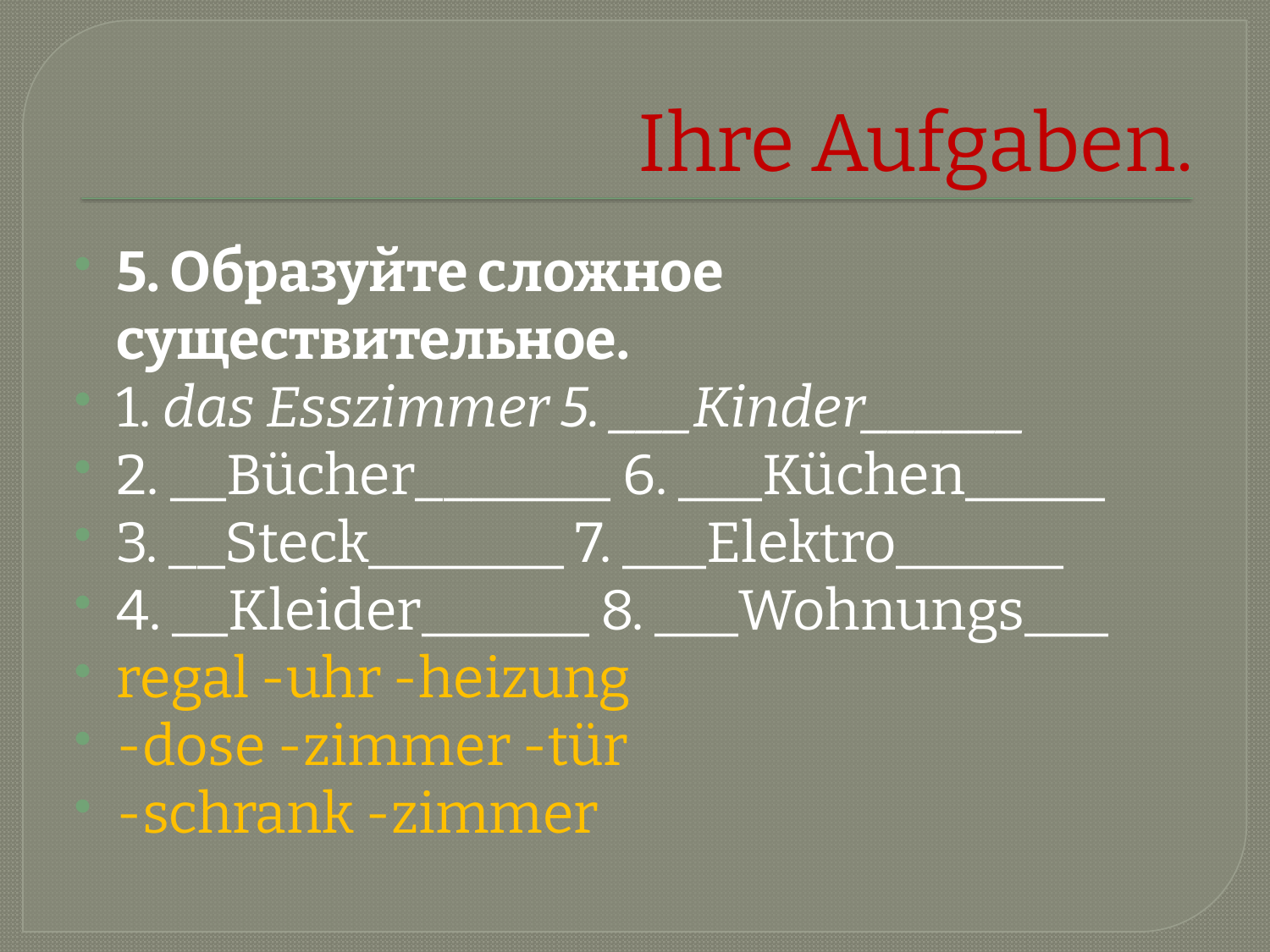

# Ihre Aufgaben.
5. Образуйте сложное существительное.
1. das Esszimmer 5. ___Kinder______
2. __Bücher_______ 6. ___Küchen_____
3. __Steck_______ 7. ___Elektro______
4. __Kleider______ 8. ___Wohnungs___
regal -uhr -heizung
-dose -zimmer -tür
-schrank -zimmer